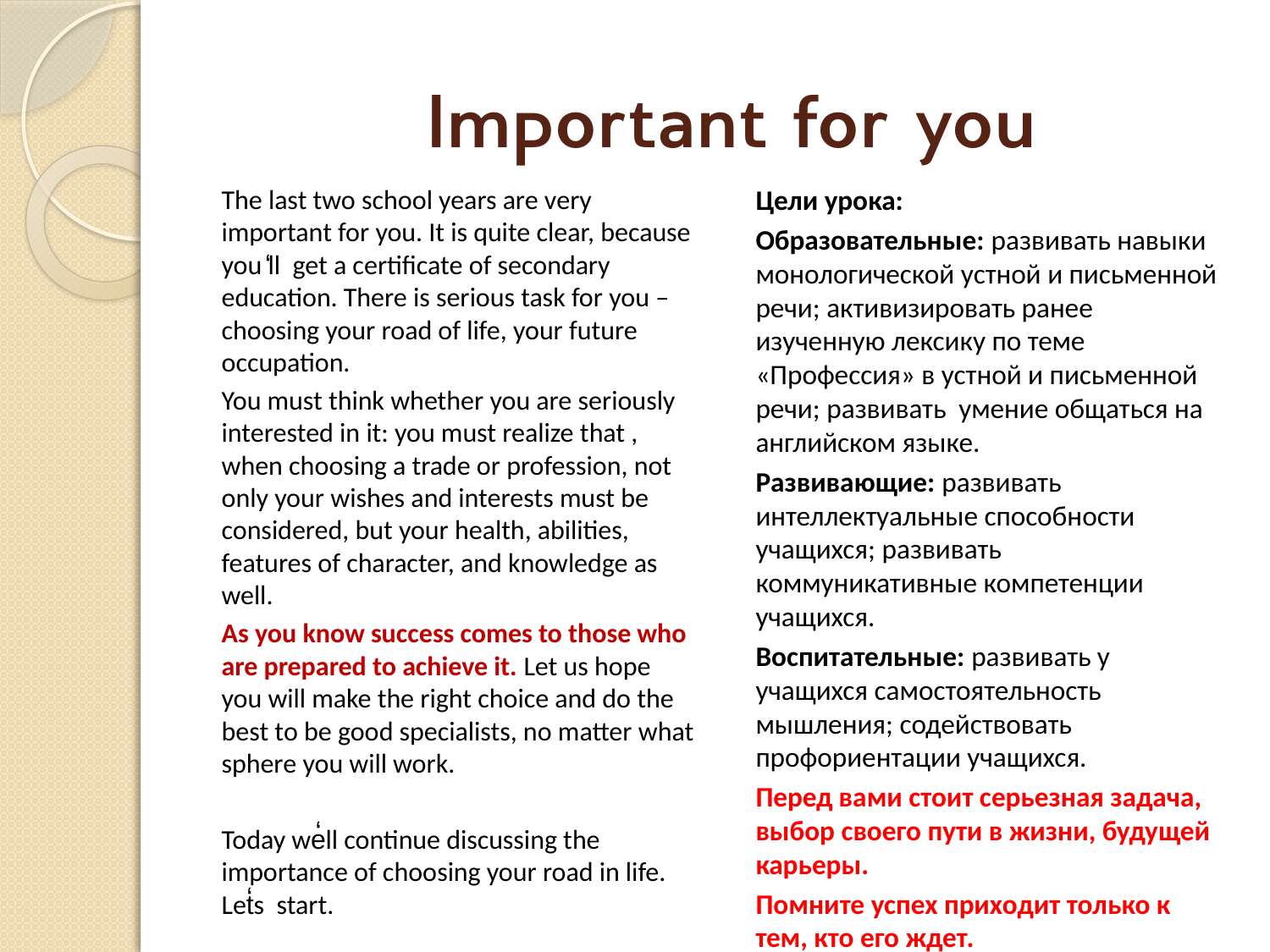

# Important for you
The last two school years are very important for you. It is quite clear, because you ̒ll  get a certificate of secondary education. There is serious task for you – choosing your road of life, your future occupation.
You must think whether you are seriously interested in it: you must realize that , when choosing a trade or profession, not only your wishes and interests must be considered, but your health, abilities, features of character, and knowledge as well.
As you know success comes to those who are prepared to achieve it. Let us hope you will make the right choice and do the best to be good specialists, no matter what sphere you will work.

Today we̒ll continue discussing the importance of choosing your road in life.  Let̒s  start.

Цели урока:
Образовательные: развивать навыки монологической устной и письменной речи; активизировать ранее изученную лексику по теме «Профессия» в устной и письменной речи; развивать  умение общаться на английском языке.
Развивающие: развивать интеллектуальные способности учащихся; развивать коммуникативные компетенции учащихся.
Воспитательные: развивать у учащихся самостоятельность мышления; содействовать профориентации учащихся.
Перед вами стоит серьезная задача, выбор своего пути в жизни, будущей карьеры.
Помните успех приходит только к тем, кто его ждет.